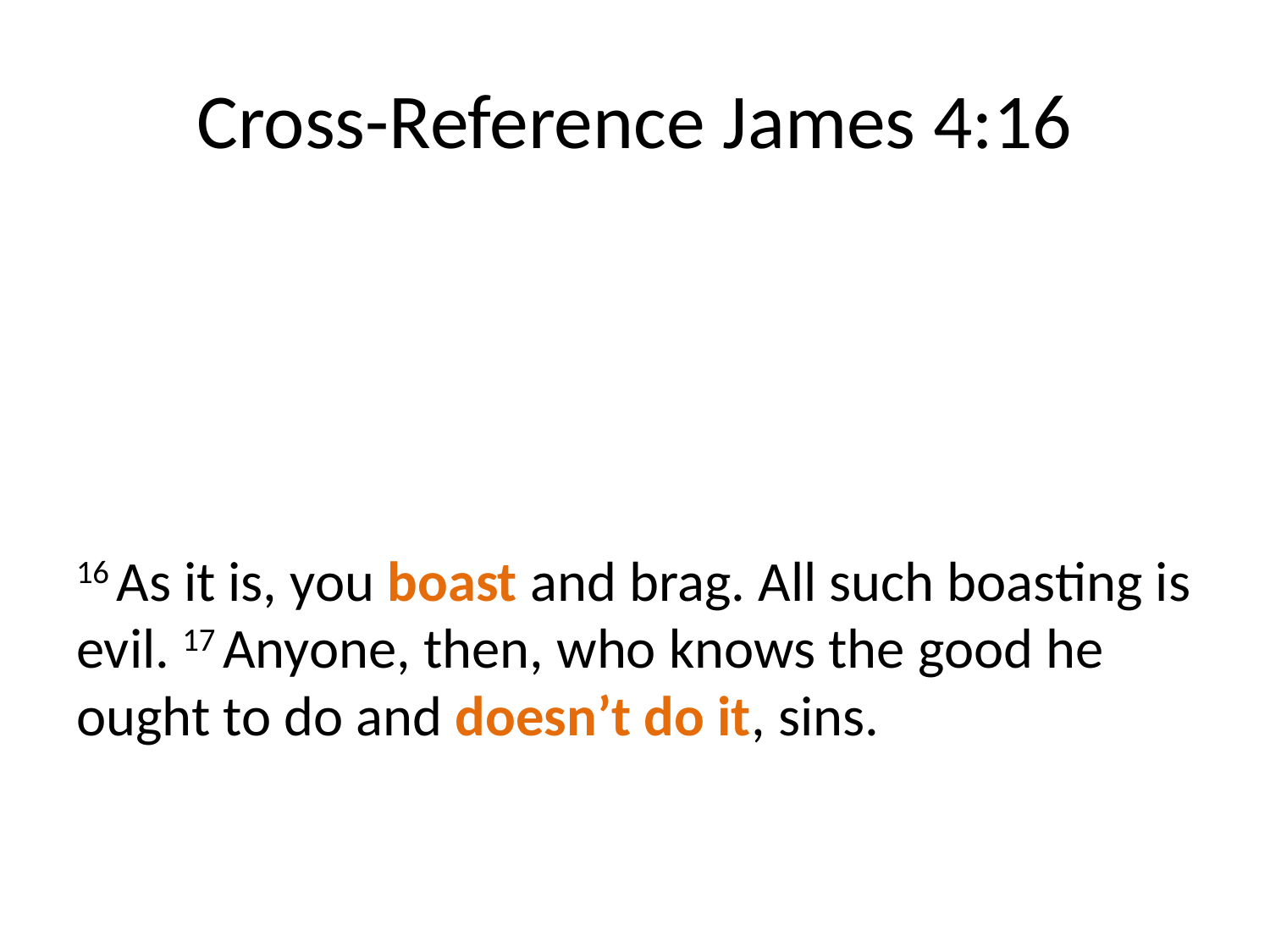

# Cross-Reference James 4:16

16 As it is, you boast and brag. All such boasting is evil. 17 Anyone, then, who knows the good he ought to do and doesn’t do it, sins.